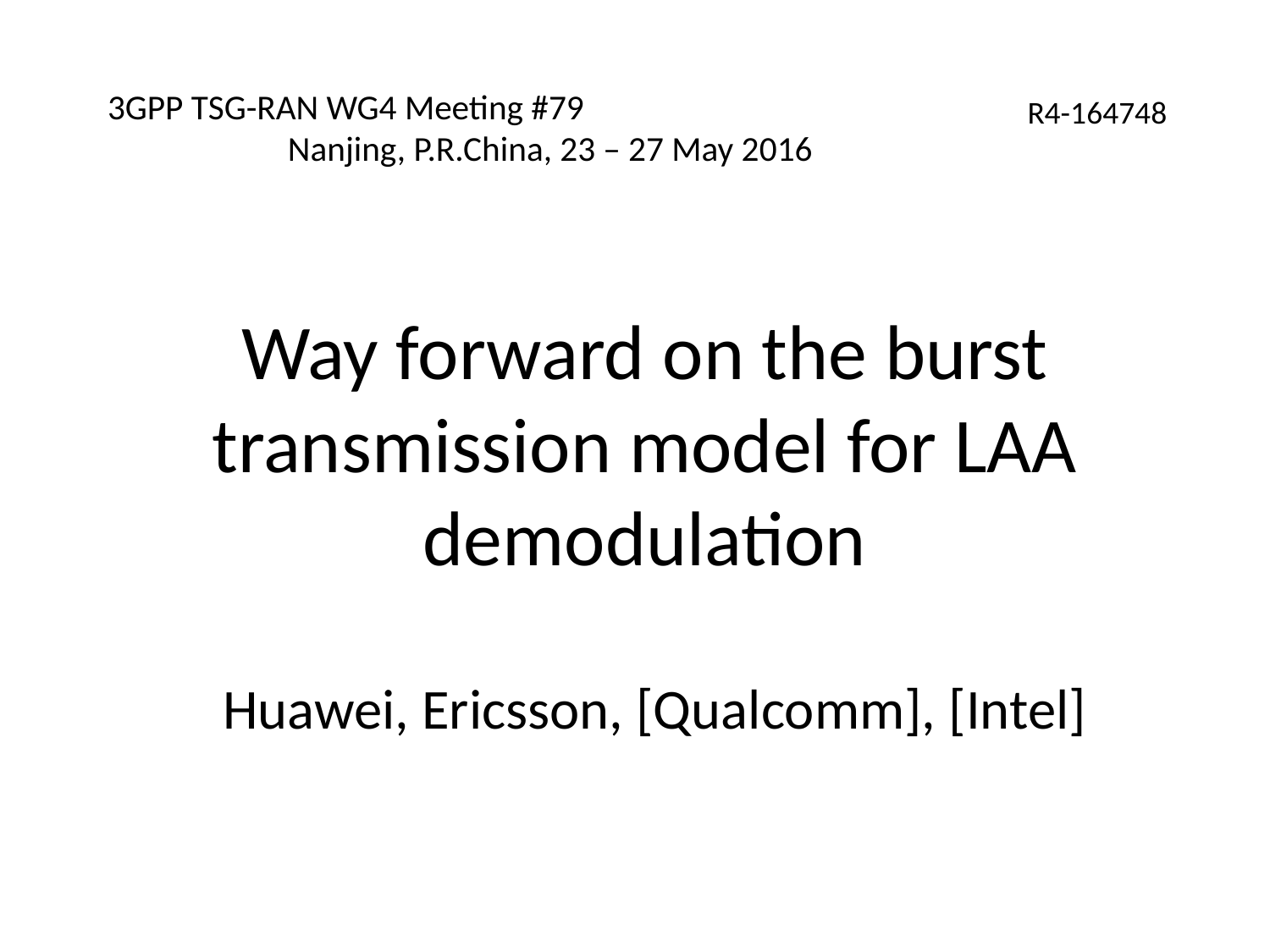

# 3GPP TSG-RAN WG4 Meeting #79	                                               Nanjing, P.R.China, 23 – 27 May 2016
R4-164748
Way forward on the burst transmission model for LAA demodulation
Huawei, Ericsson, [Qualcomm], [Intel]